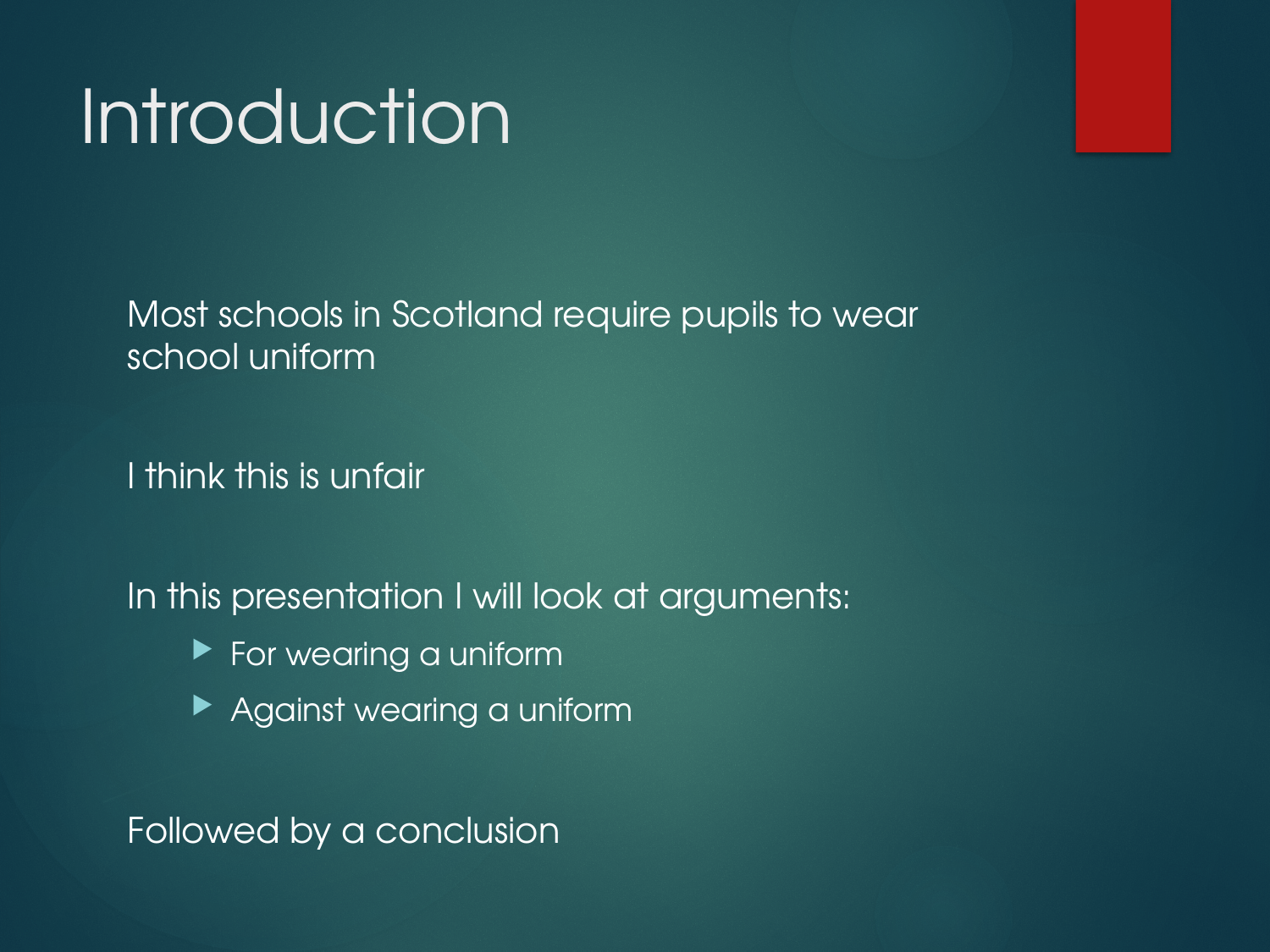

# Introduction
Most schools in Scotland require pupils to wear school uniform

I think this is unfair

In this presentation I will look at arguments:
For wearing a uniform
Against wearing a uniform

Followed by a conclusion